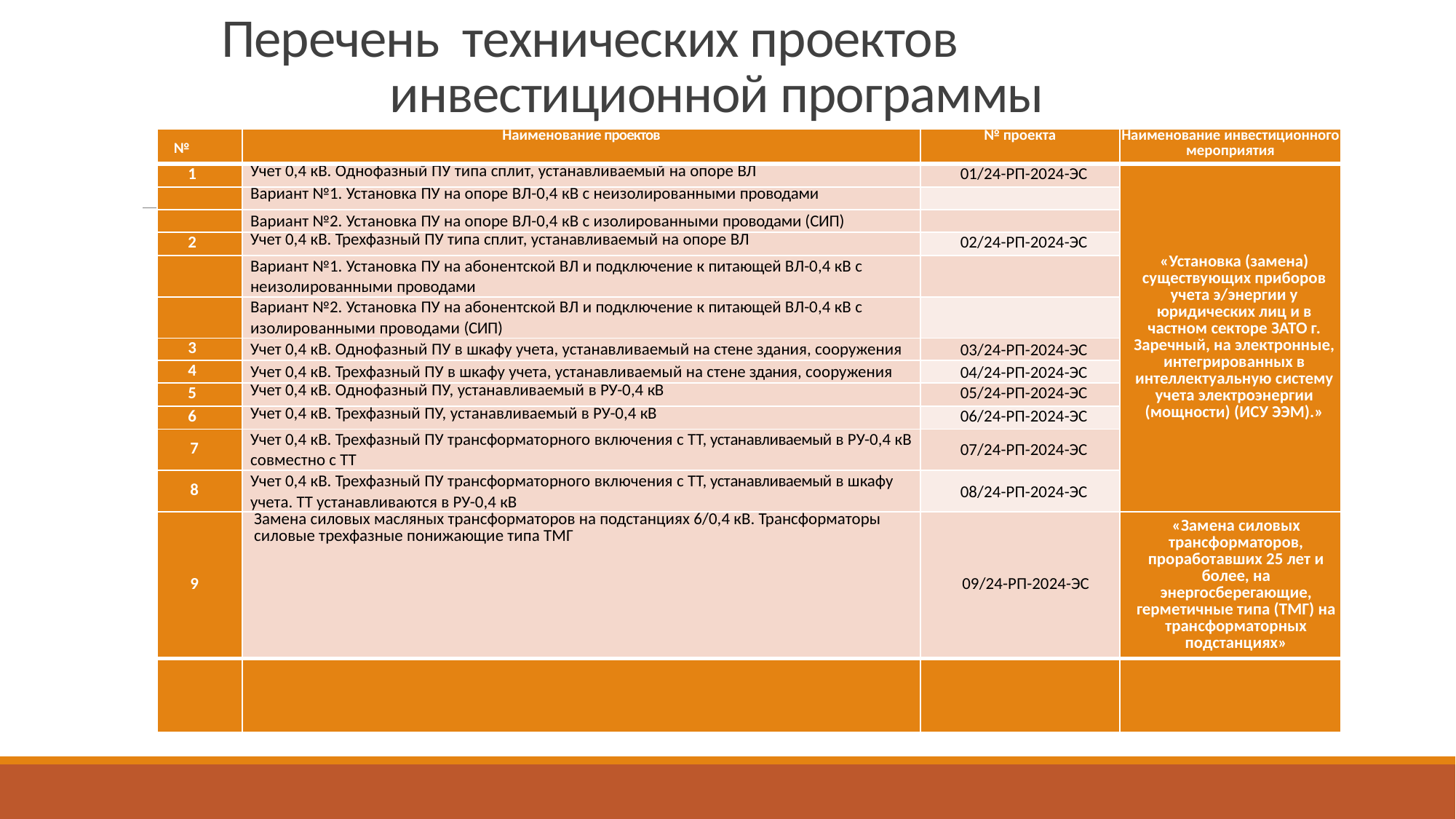

# Перечень  технических проектов                        инвестиционной программы
| № | Наименование проектов | № проекта | Наименование инвестиционного мероприятия |
| --- | --- | --- | --- |
| 1 | Учет 0,4 кВ. Однофазный ПУ типа сплит, устанавливаемый на опоре ВЛ | 01/24-РП-2024-ЭС | «Установка (замена) существующих приборов учета э/энергии у юридических лиц и в частном секторе ЗАТО г. Заречный, на электронные, интегрированных в интеллектуальную систему учета электроэнергии (мощности) (ИСУ ЭЭМ).» |
|  | Вариант №1. Установка ПУ на опоре ВЛ-0,4 кВ с неизолированными проводами |  |  |
|  | Вариант №2. Установка ПУ на опоре ВЛ-0,4 кВ с изолированными проводами (СИП) |  |  |
| 2 | Учет 0,4 кВ. Трехфазный ПУ типа сплит, устанавливаемый на опоре ВЛ | 02/24-РП-2024-ЭС |  |
|  | Вариант №1. Установка ПУ на абонентской ВЛ и подключение к питающей ВЛ-0,4 кВ с неизолированными проводами |  |  |
|  | Вариант №2. Установка ПУ на абонентской ВЛ и подключение к питающей ВЛ-0,4 кВ с изолированными проводами (СИП) |  |  |
| 3 | Учет 0,4 кВ. Однофазный ПУ в шкафу учета, устанавливаемый на стене здания, сооружения | 03/24-РП-2024-ЭС |  |
| 4 | Учет 0,4 кВ. Трехфазный ПУ в шкафу учета, устанавливаемый на стене здания, сооружения | 04/24-РП-2024-ЭС |  |
| 5 | Учет 0,4 кВ. Однофазный ПУ, устанавливаемый в РУ-0,4 кВ | 05/24-РП-2024-ЭС |  |
| 6 | Учет 0,4 кВ. Трехфазный ПУ, устанавливаемый в РУ-0,4 кВ | 06/24-РП-2024-ЭС |  |
| 7 | Учет 0,4 кВ. Трехфазный ПУ трансформаторного включения с ТТ, устанавливаемый в РУ-0,4 кВ совместно с ТТ | 07/24-РП-2024-ЭС |  |
| 8 | Учет 0,4 кВ. Трехфазный ПУ трансформаторного включения с ТТ, устанавливаемый в шкафу учета. ТТ устанавливаются в РУ-0,4 кВ | 08/24-РП-2024-ЭС |  |
| 9 | Замена силовых масляных трансформаторов на подстанциях 6/0,4 кВ. Трансформаторы силовые трехфазные понижающие типа ТМГ | 09/24-РП-2024-ЭС | «Замена силовых трансформаторов, проработавших 25 лет и более, на энергосберегающие, герметичные типа (ТМГ) на трансформаторных подстанциях» |
|  |  |  |  |